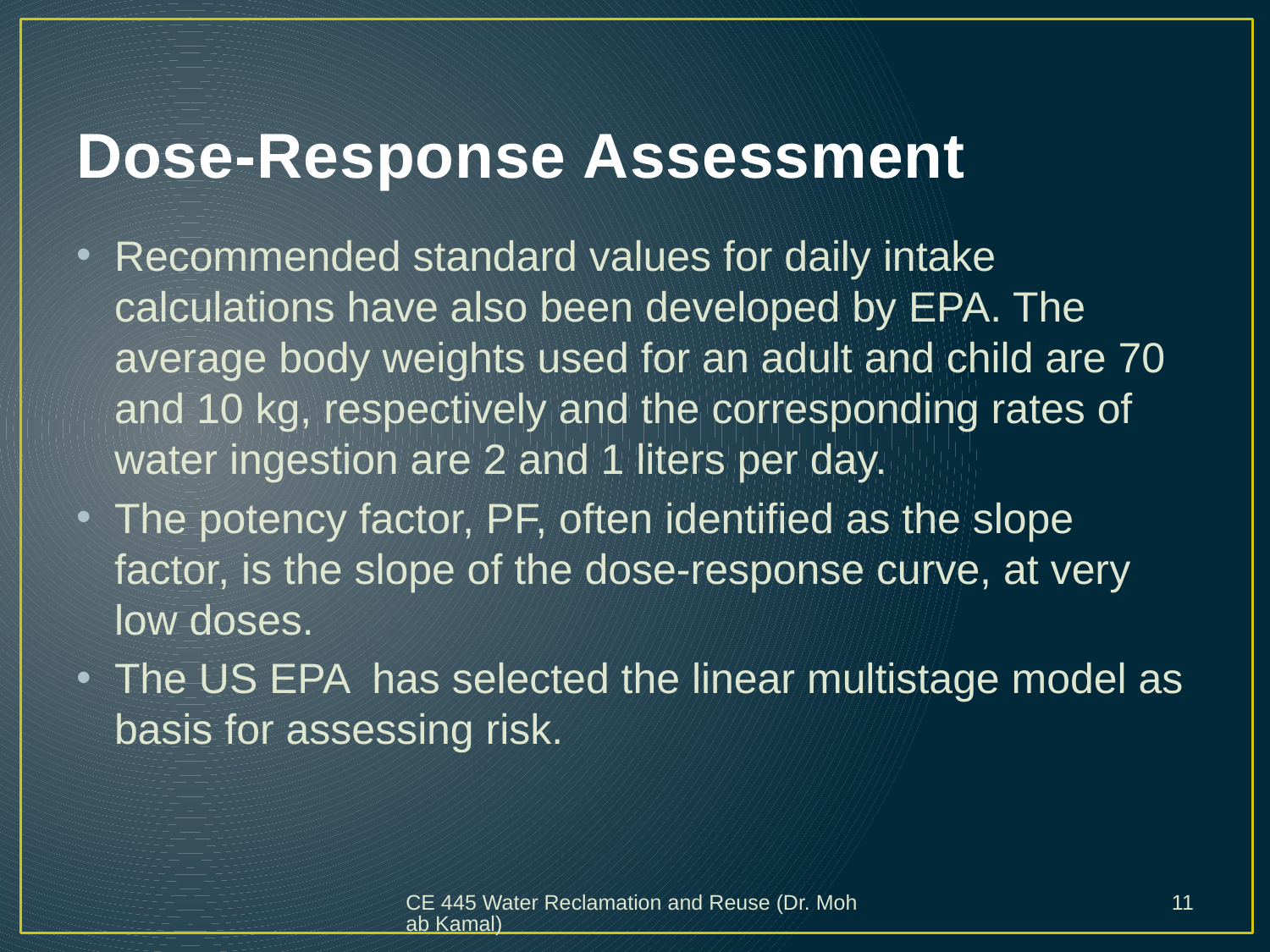

# Dose-Response Assessment
Recommended standard values for daily intake calculations have also been developed by EPA. The average body weights used for an adult and child are 70 and 10 kg, respectively and the corresponding rates of water ingestion are 2 and 1 liters per day.
The potency factor, PF, often identified as the slope factor, is the slope of the dose-response curve, at very low doses.
The US EPA  has selected the linear multistage model as basis for assessing risk.
CE 445 Water Reclamation and Reuse (Dr. Mohab Kamal)
11